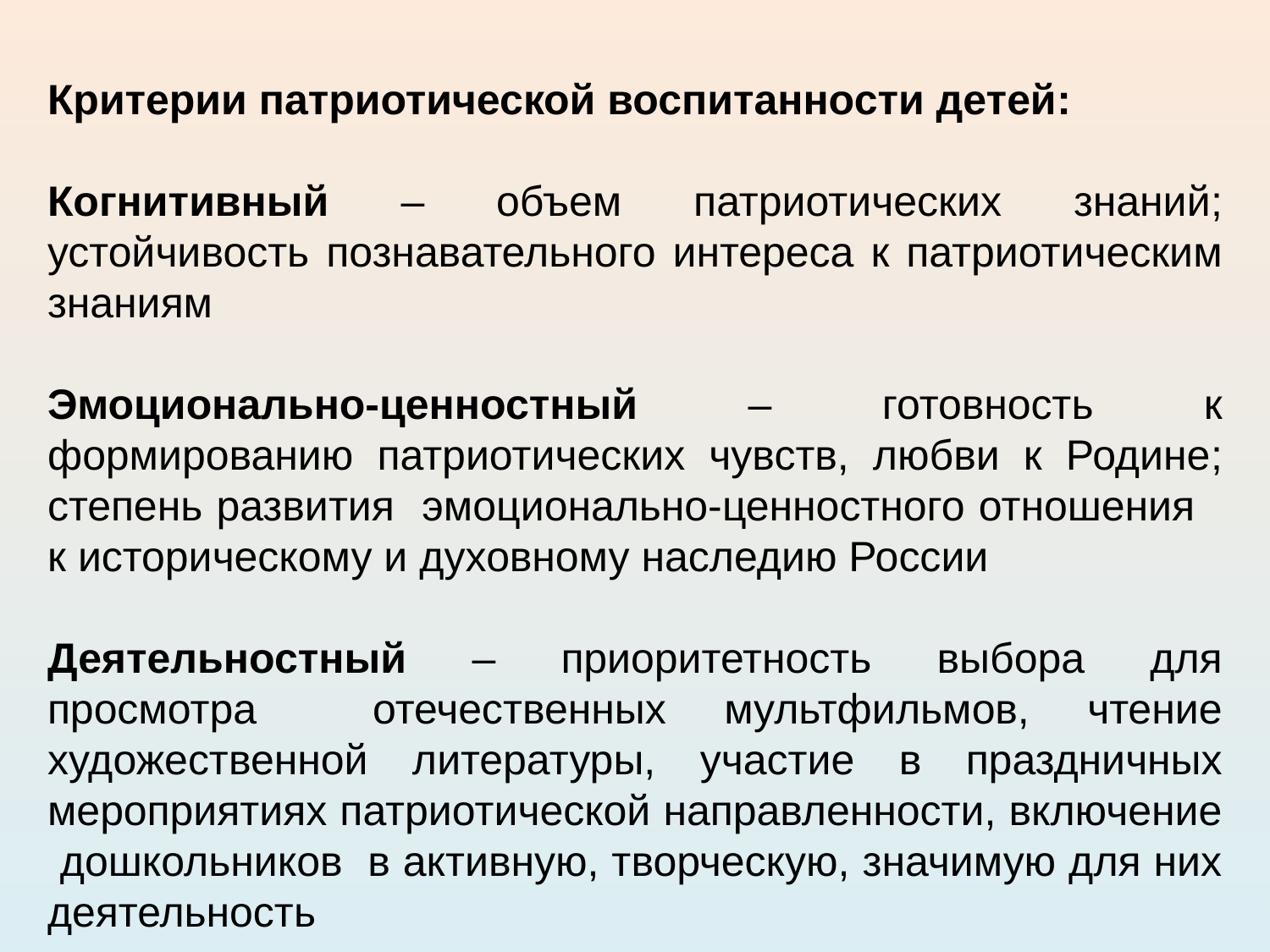

Критерии патриотической воспитанности детей:

Когнитивный – объем патриотических знаний; устойчивость познавательного интереса к патриотическим знаниям

Эмоционально-ценностный – готовность к формированию патриотических чувств, любви к Родине; степень развития  эмоционально-ценностного отношения   к историческому и духовному наследию России

Деятельностный – приоритетность выбора для просмотра  отечественных мультфильмов, чтение художественной литературы, участие в праздничных мероприятиях патриотической направленности, включение  дошкольников  в активную, творческую, значимую для них деятельность